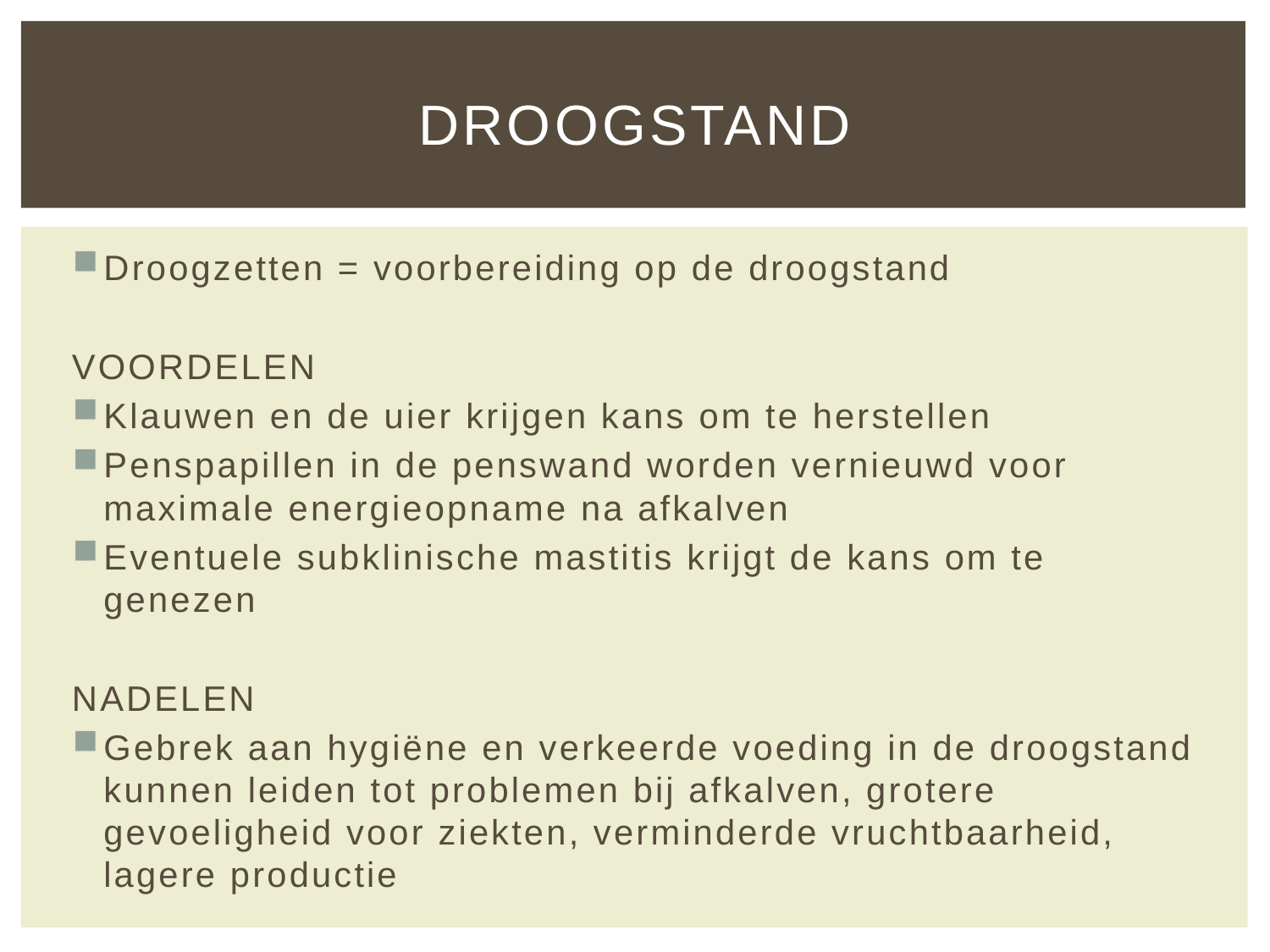

# droogstand
Droogzetten = voorbereiding op de droogstand

VOORDELEN
Klauwen en de uier krijgen kans om te herstellen
Penspapillen in de penswand worden vernieuwd voor maximale energieopname na afkalven
Eventuele subklinische mastitis krijgt de kans om te genezen

NADELEN
Gebrek aan hygiëne en verkeerde voeding in de droogstand kunnen leiden tot problemen bij afkalven, grotere gevoeligheid voor ziekten, verminderde vruchtbaarheid, lagere productie